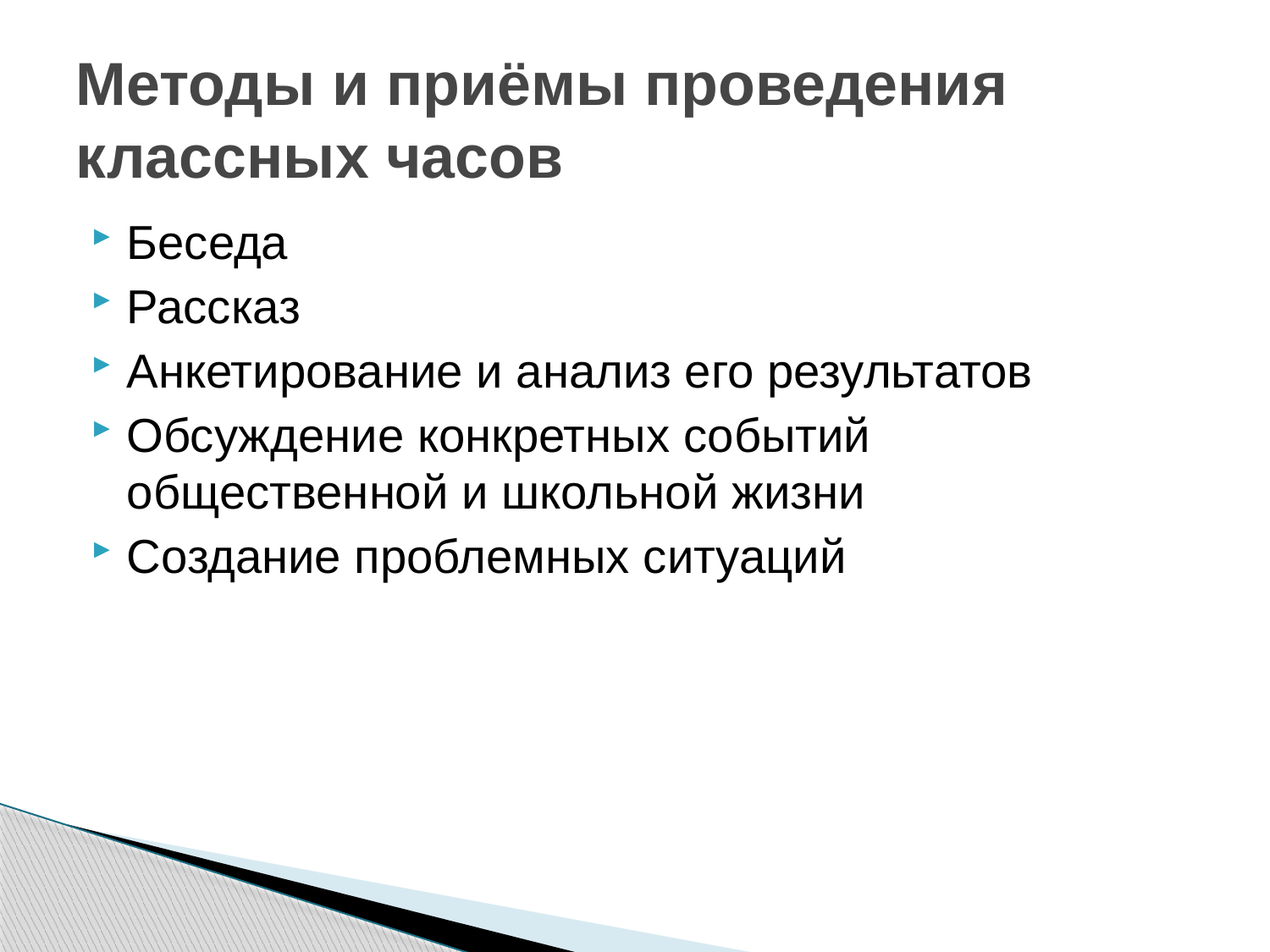

# Методы и приёмы проведения классных часов
Беседа
Рассказ
Анкетирование и анализ его результатов
Обсуждение конкретных событий общественной и школьной жизни
Создание проблемных ситуаций